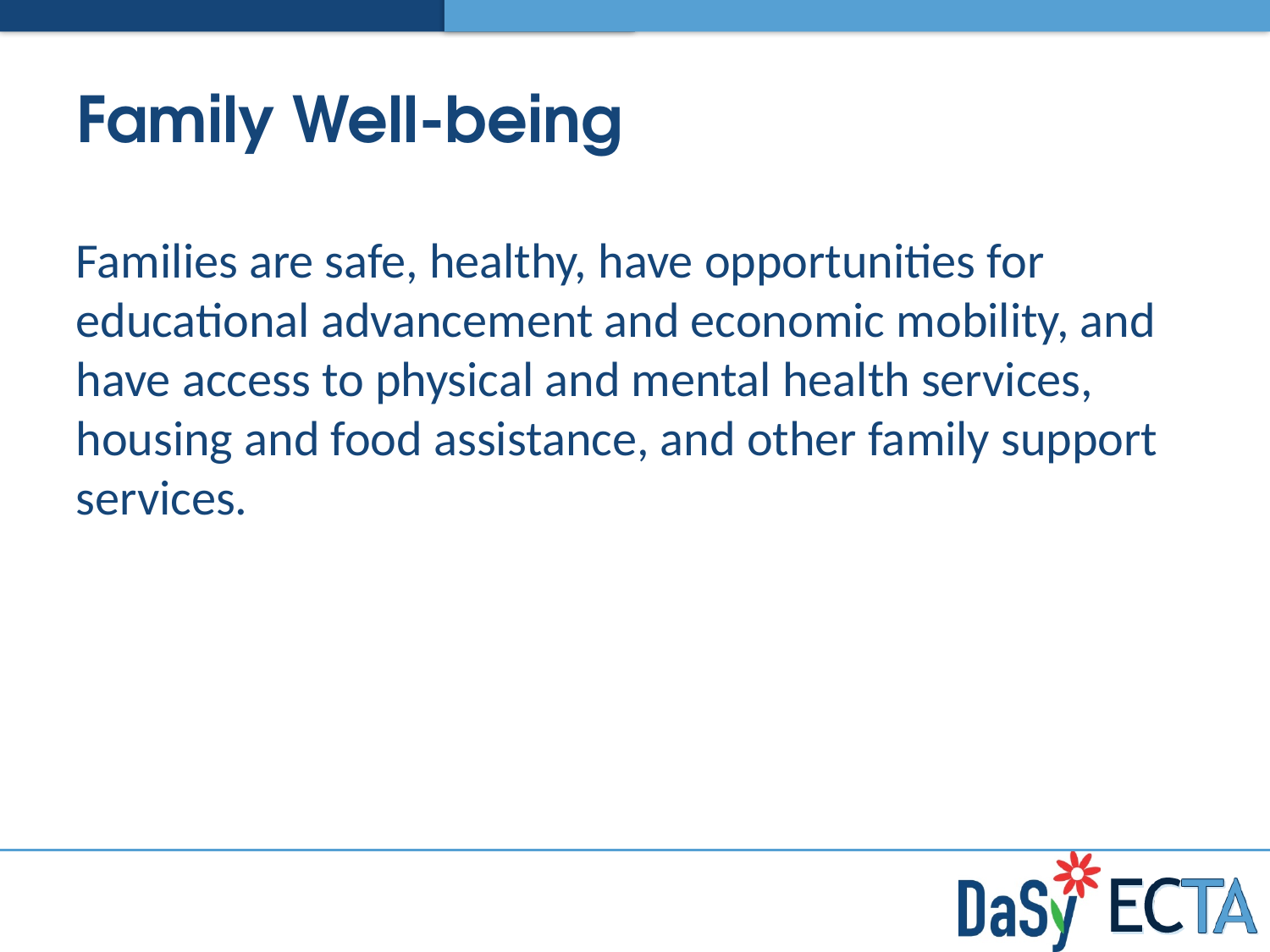

# Family Well-being
Families are safe, healthy, have opportunities for educational advancement and economic mobility, and have access to physical and mental health services, housing and food assistance, and other family support services.